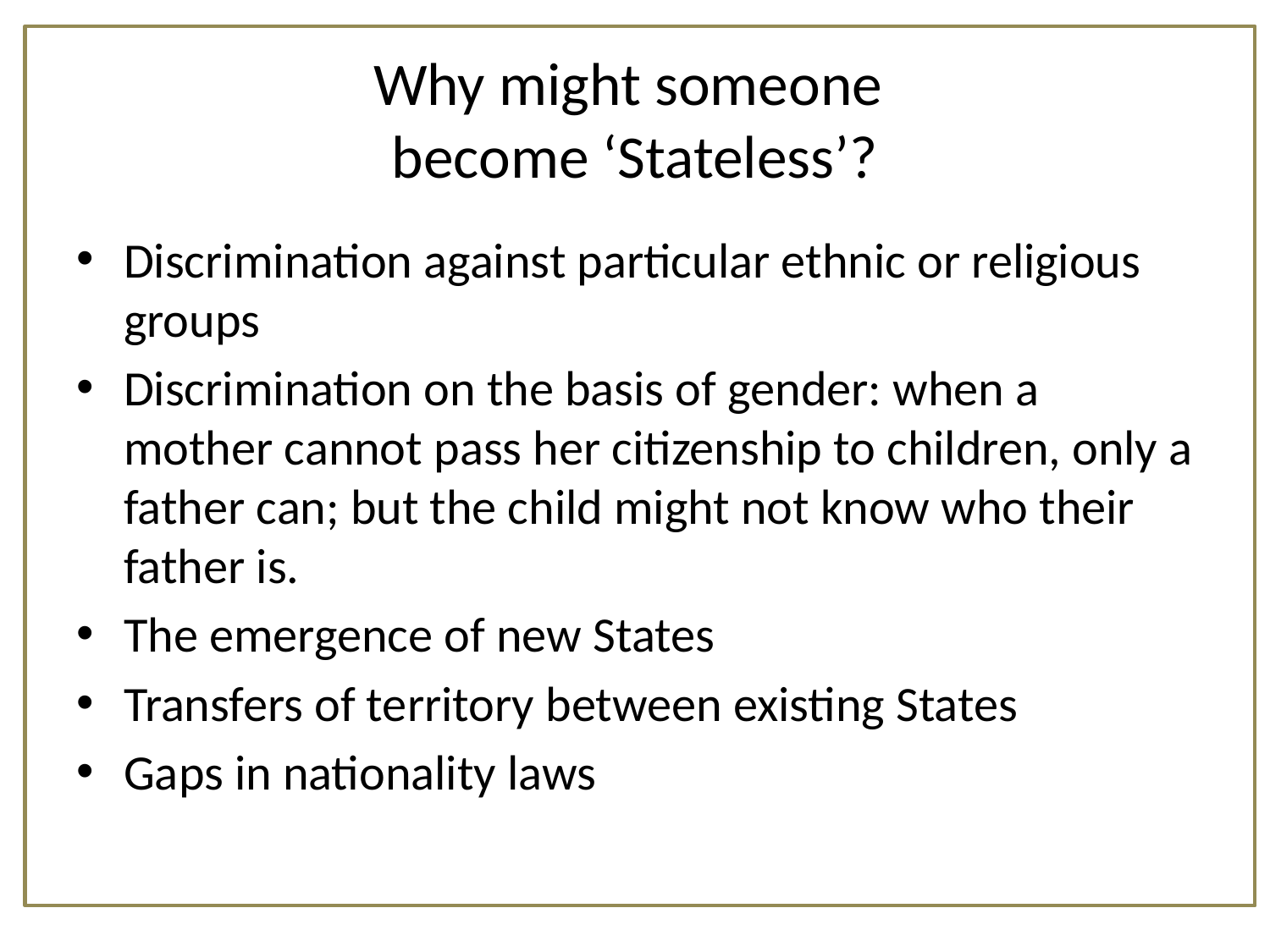

# Why might someone become ‘Stateless’?
Discrimination against particular ethnic or religious groups
Discrimination on the basis of gender: when a mother cannot pass her citizenship to children, only a father can; but the child might not know who their father is.
The emergence of new States
Transfers of territory between existing States
Gaps in nationality laws